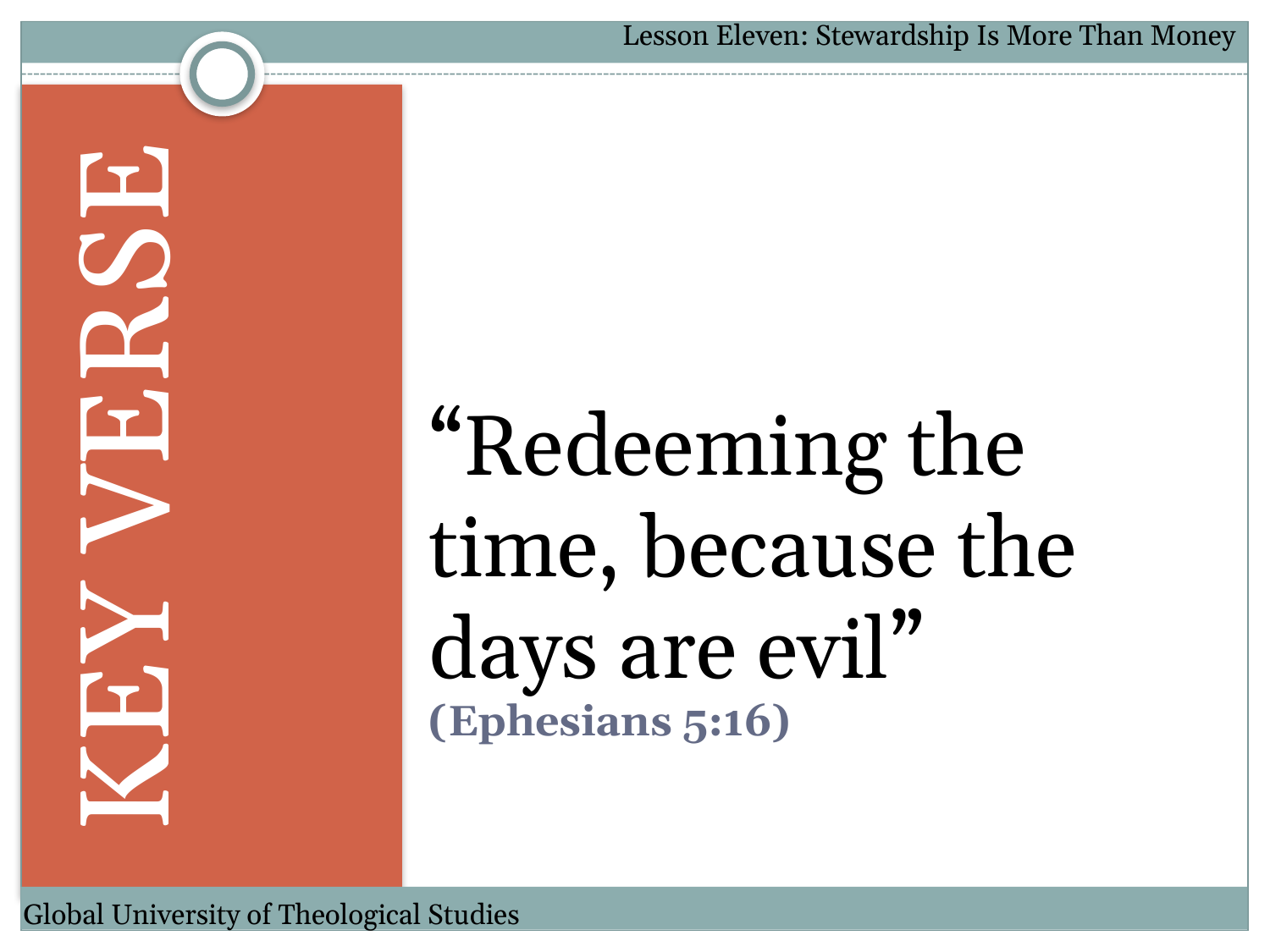

Lesson Eleven: Stewardship Is More Than Money
Key verse
“Redeeming the time, because the days are evil”
(Ephesians 5:16)
Global University of Theological Studies